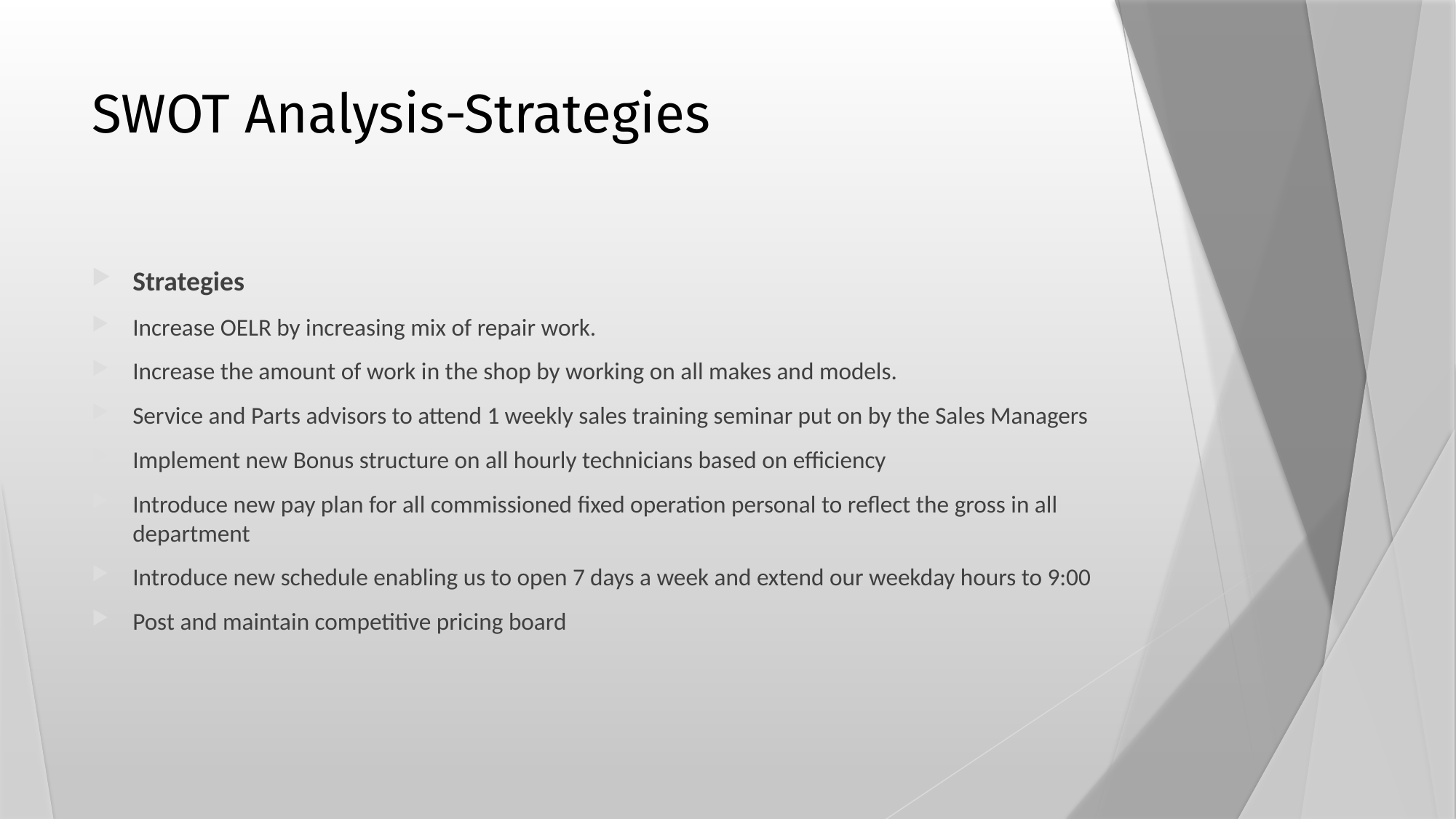

# SWOT Analysis-Strategies
Strategies
Increase OELR by increasing mix of repair work.
Increase the amount of work in the shop by working on all makes and models.
Service and Parts advisors to attend 1 weekly sales training seminar put on by the Sales Managers
Implement new Bonus structure on all hourly technicians based on efficiency
Introduce new pay plan for all commissioned fixed operation personal to reflect the gross in all department
Introduce new schedule enabling us to open 7 days a week and extend our weekday hours to 9:00
Post and maintain competitive pricing board